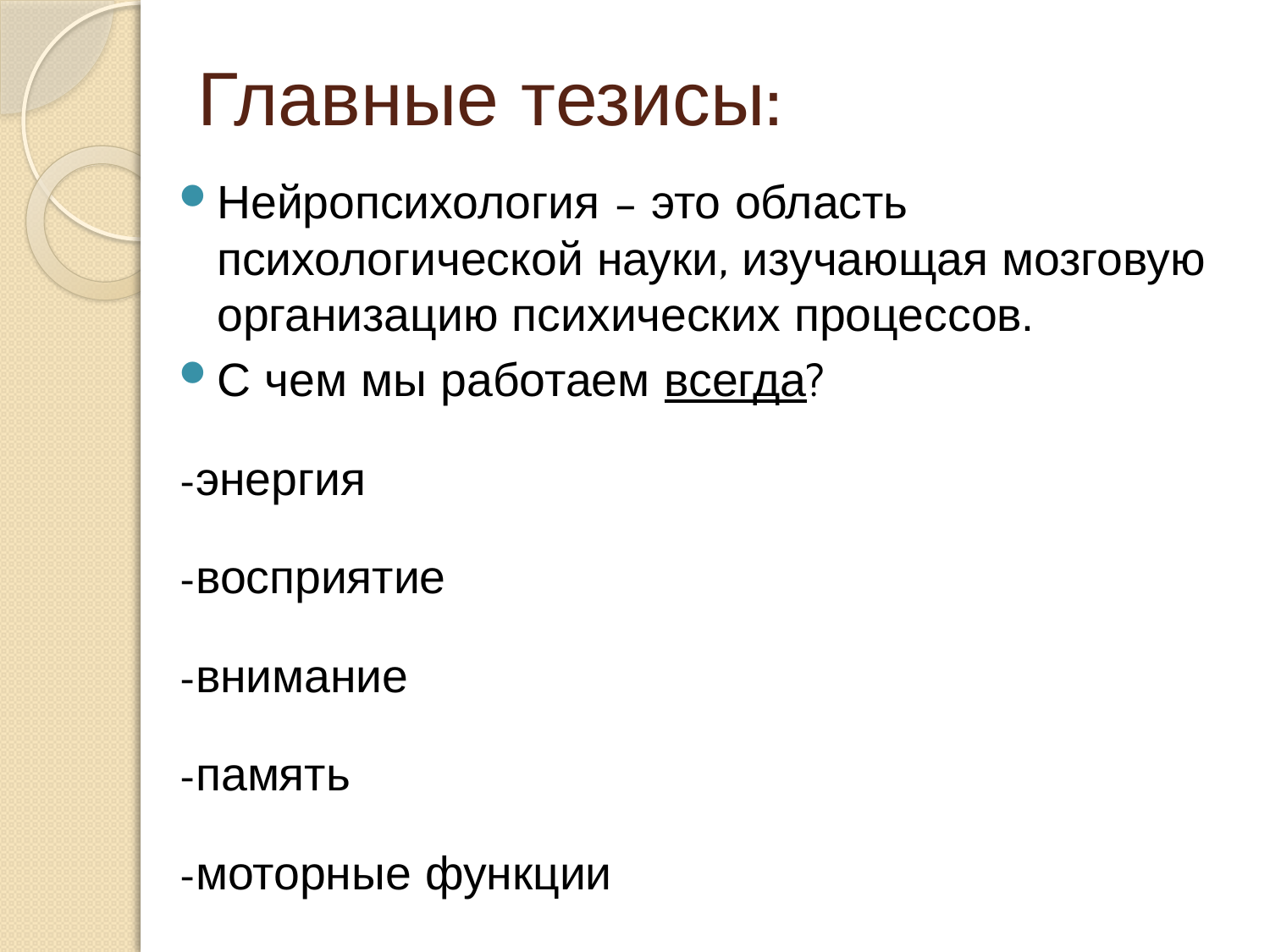

# Главные тезисы:
Нейропсихология – это область психологической науки, изучающая мозговую организацию психических процессов.
С чем мы работаем всегда?
-энергия
-восприятие
-внимание
-память
-моторные функции